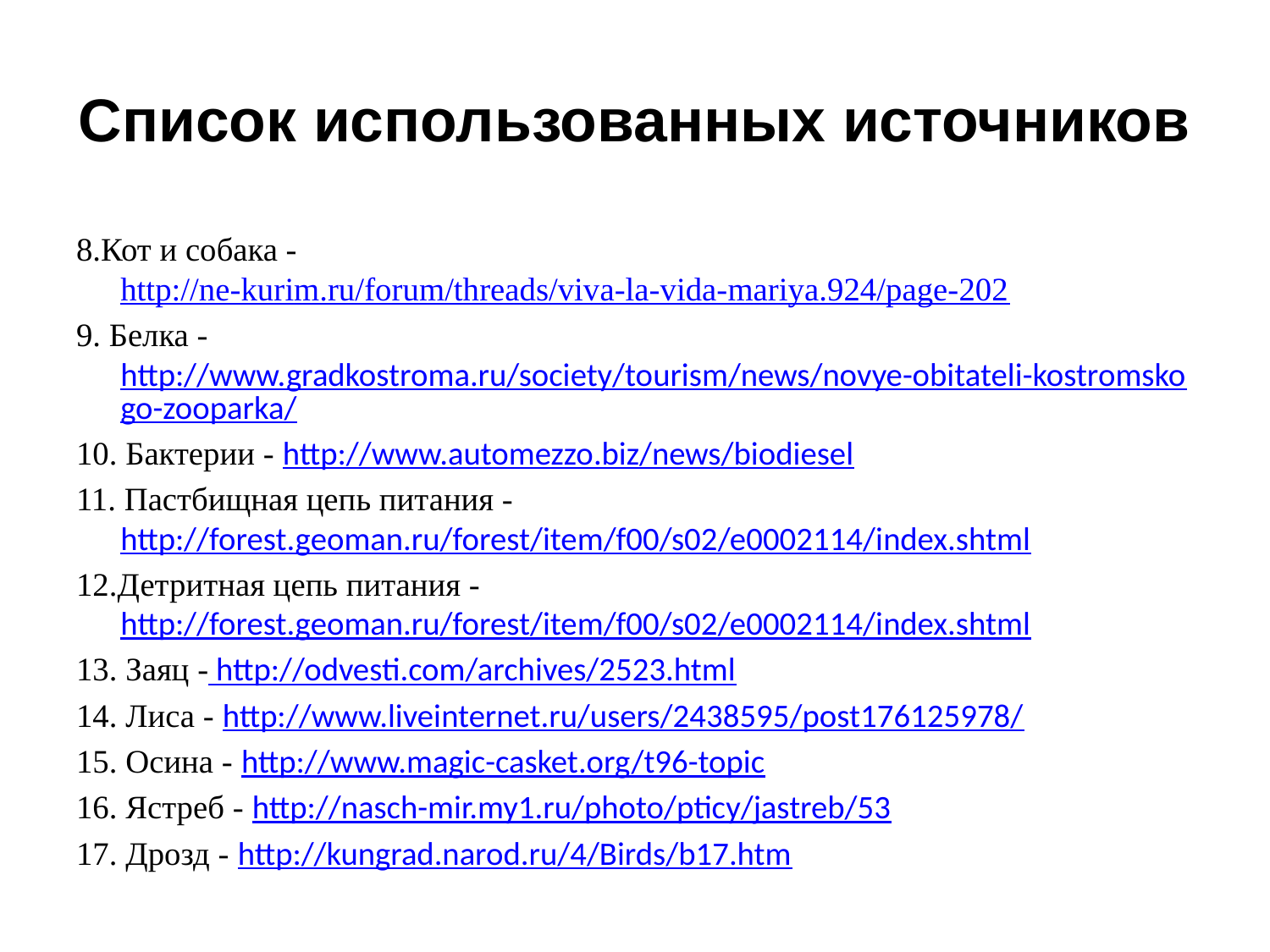

# Список использованных источников
8.Кот и собака - http://ne-kurim.ru/forum/threads/viva-la-vida-mariya.924/page-202
9. Белка - http://www.gradkostroma.ru/society/tourism/news/novye-obitateli-kostromskogo-zooparka/
10. Бактерии - http://www.automezzo.biz/news/biodiesel
11. Пастбищная цепь питания - http://forest.geoman.ru/forest/item/f00/s02/e0002114/index.shtml
12.Детритная цепь питания - http://forest.geoman.ru/forest/item/f00/s02/e0002114/index.shtml
13. Заяц - http://odvesti.com/archives/2523.html
14. Лиса - http://www.liveinternet.ru/users/2438595/post176125978/
15. Осина - http://www.magic-casket.org/t96-topic
16. Ястреб - http://nasch-mir.my1.ru/photo/pticy/jastreb/53
17. Дрозд - http://kungrad.narod.ru/4/Birds/b17.htm